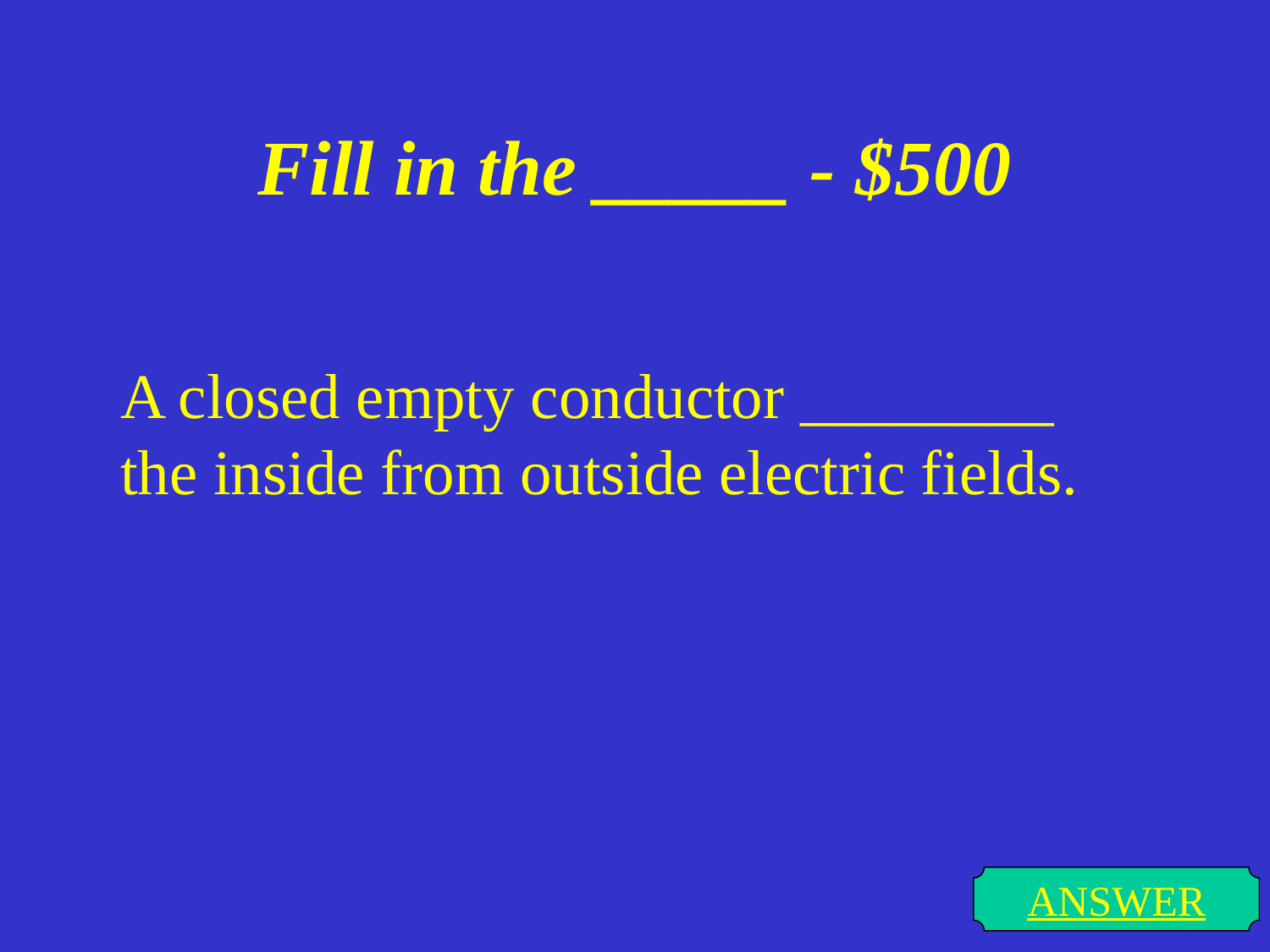

# Fill in the _____ - $500
A closed empty conductor ________ the inside from outside electric fields.

ANSWER